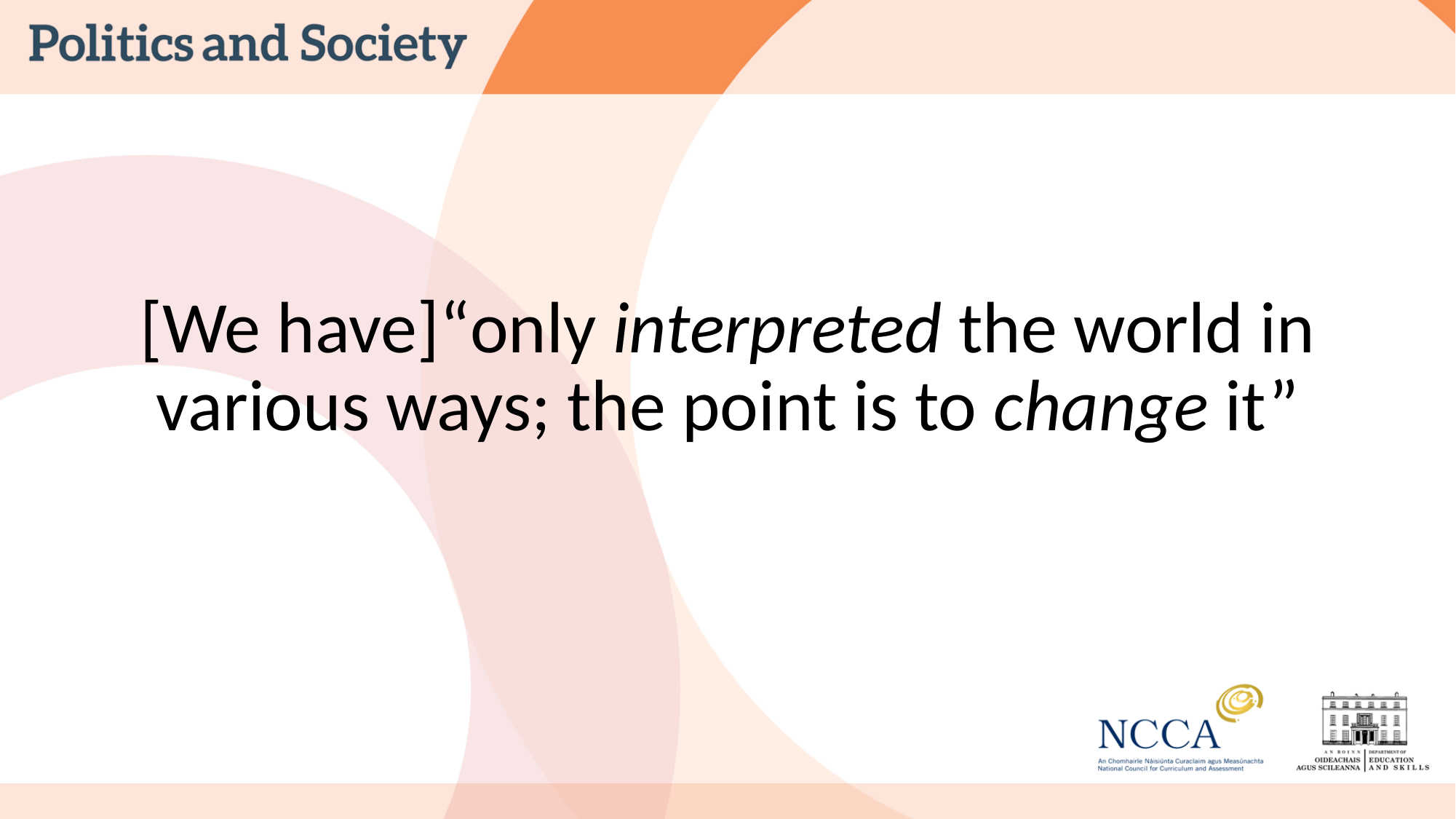

#

[We have]“only interpreted the world in various ways; the point is to change it”